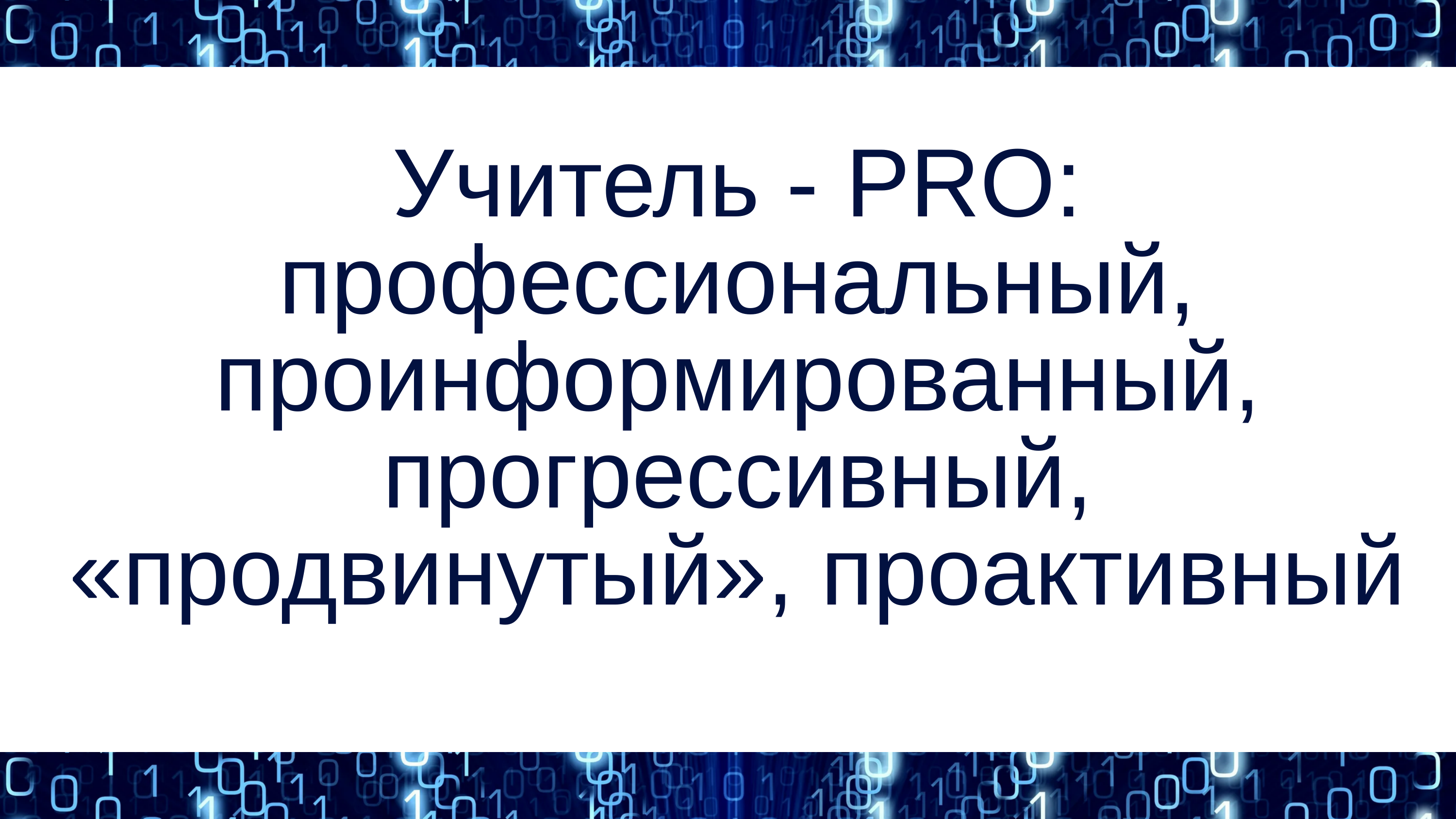

Учитель - PRO: профессиональный, проинформированный, прогрессивный, «продвинутый», проактивный